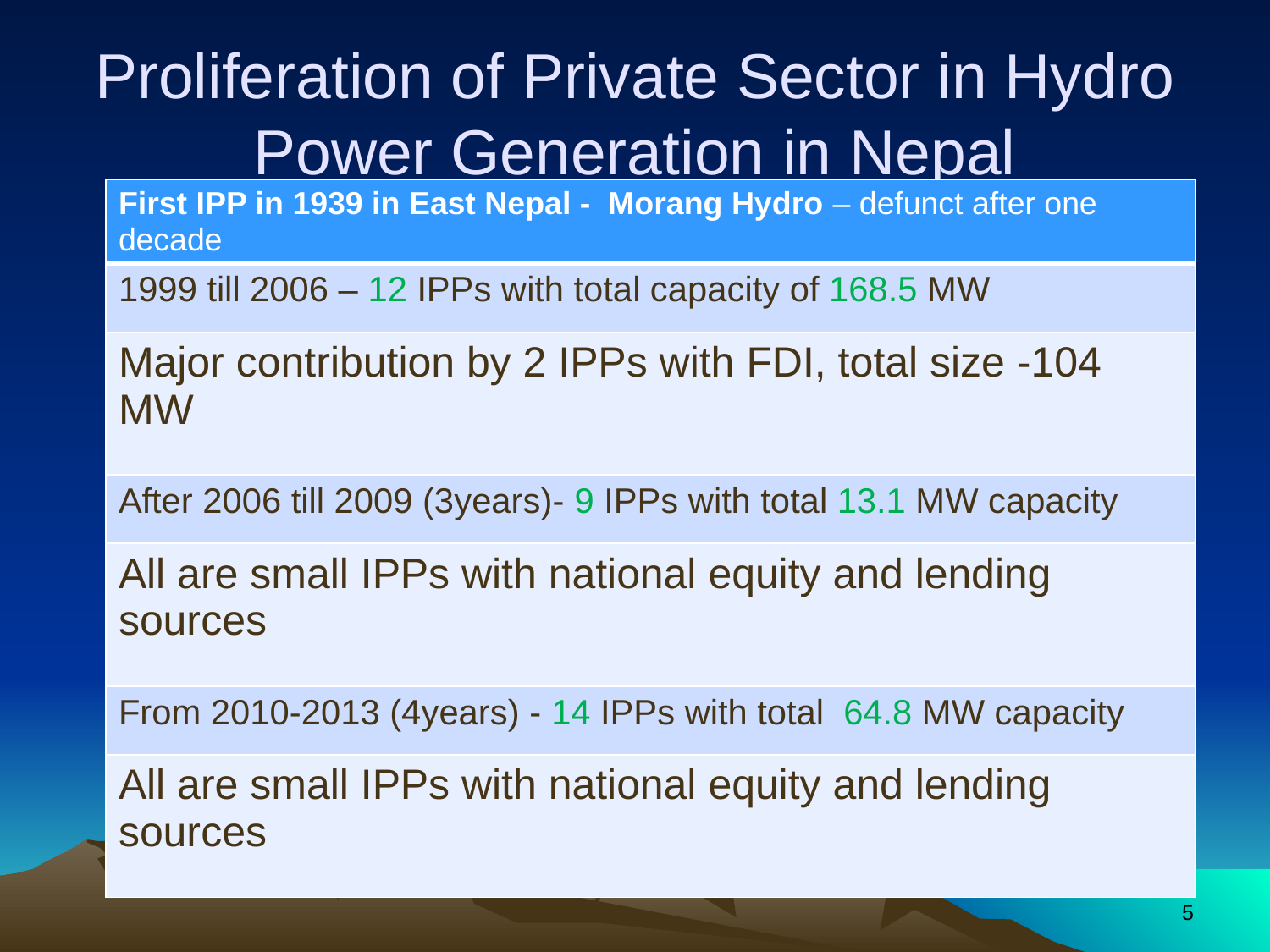

# Proliferation of Private Sector in Hydro Power Generation in Nepal
| First IPP in 1939 in East Nepal - Morang Hydro – defunct after one decade |
| --- |
| 1999 till 2006 – 12 IPPs with total capacity of 168.5 MW |
| Major contribution by 2 IPPs with FDI, total size -104 MW |
| After 2006 till 2009 (3years)- 9 IPPs with total 13.1 MW capacity |
| All are small IPPs with national equity and lending sources |
| From 2010-2013 (4years) - 14 IPPs with total 64.8 MW capacity |
| All are small IPPs with national equity and lending sources |
5